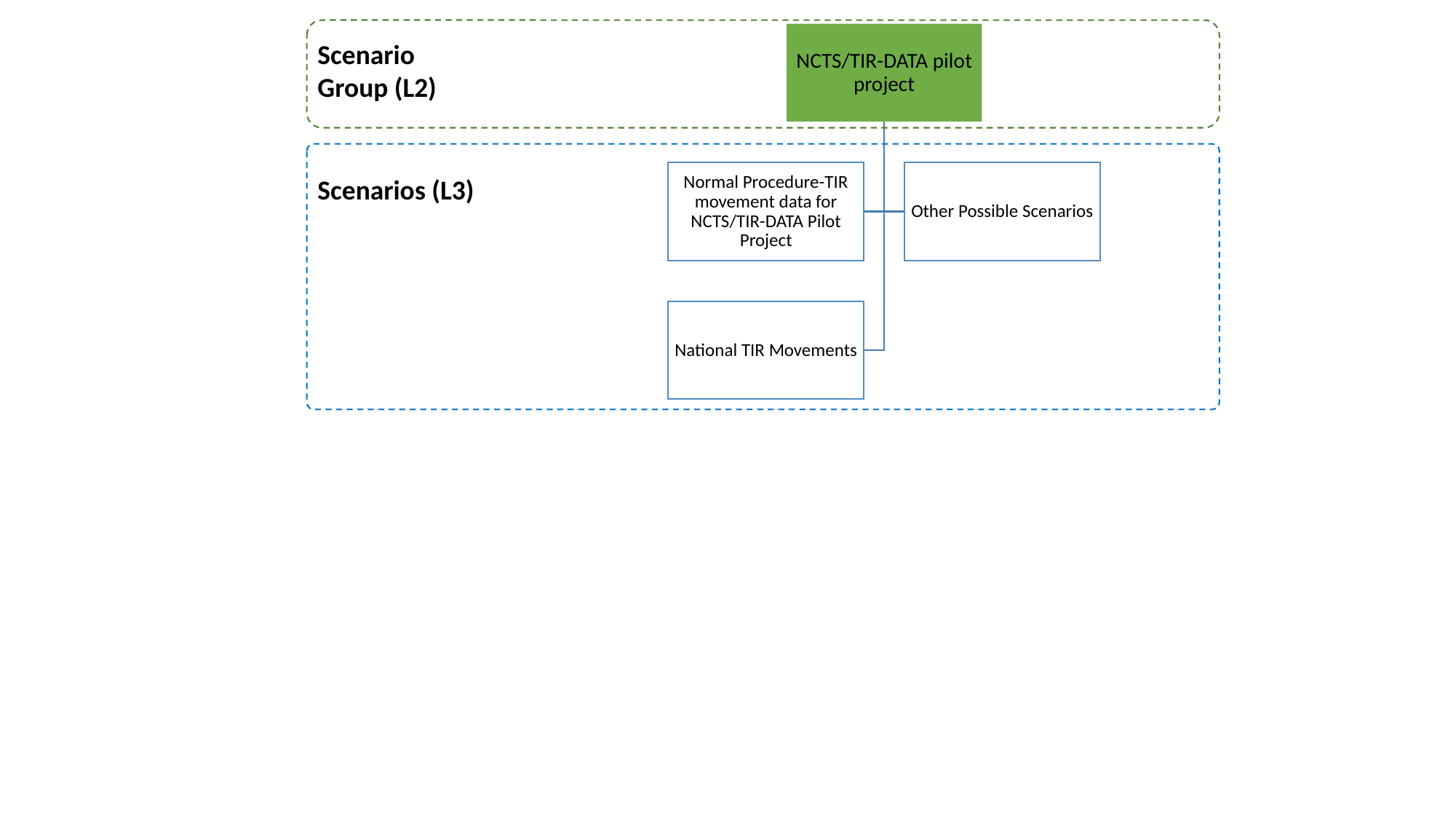

NCTS/TIR-DATA pilot project
Normal Procedure-TIR movement data for NCTS/TIR-DATA Pilot Project
Other Possible Scenarios
National TIR Movements
Scenario Group (L2)

Scenarios (L3)